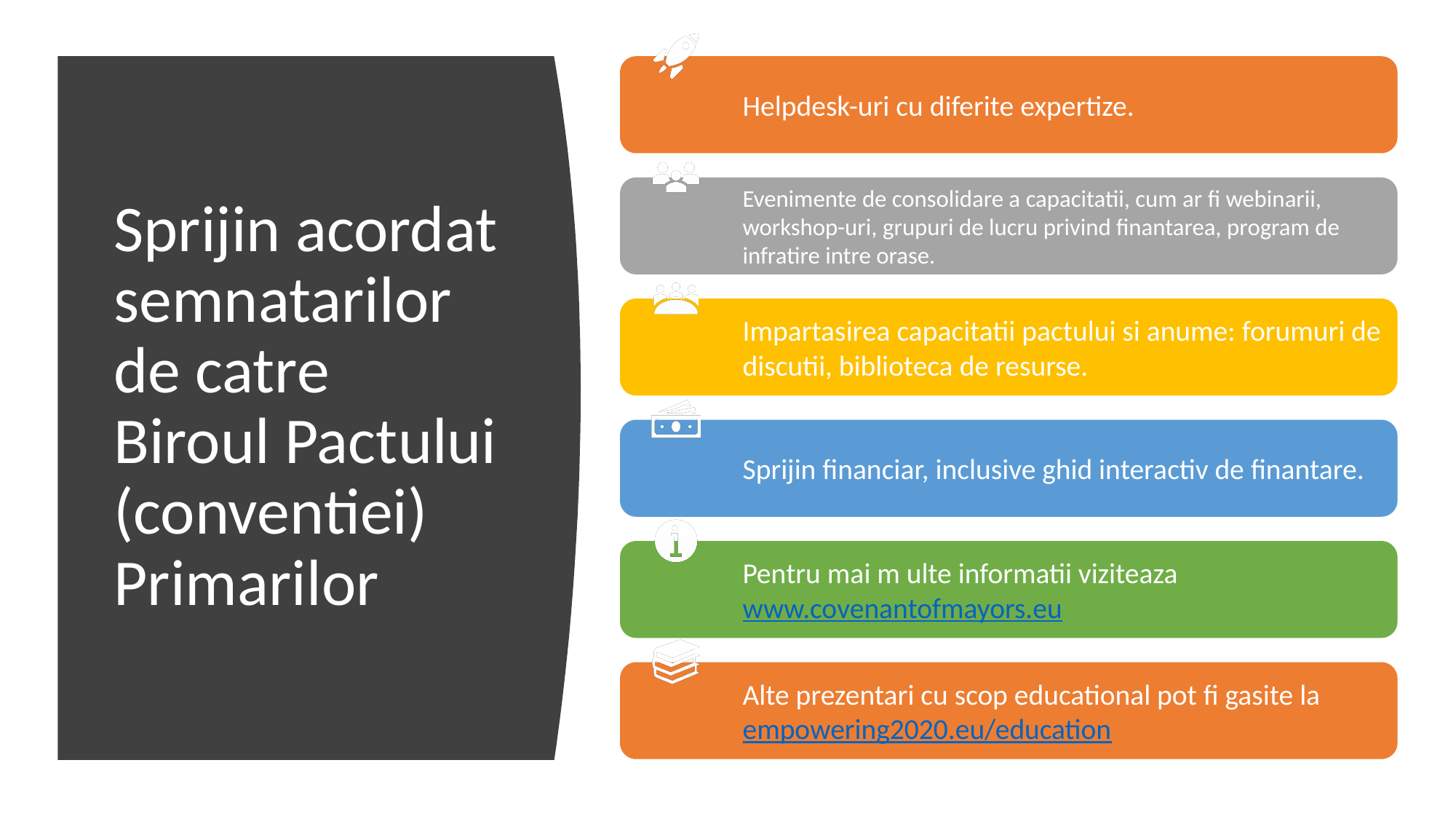

Helpdesk-uri cu diferite expertize.
Evenimente de consolidare a capacitatii, cum ar fi webinarii, workshop-uri, grupuri de lucru privind finantarea, program de infratire intre orase.
Impartasirea capacitatii pactului si anume: forumuri de discutii, biblioteca de resurse.
Sprijin financiar, inclusive ghid interactiv de finantare.
Pentru mai m ulte informatii viziteaza www.covenantofmayors.eu
Alte prezentari cu scop educational pot fi gasite la empowering2020.eu/education

# Sprijin acordat semnatarilor de catre Biroul Pactului (conventiei) Primarilor